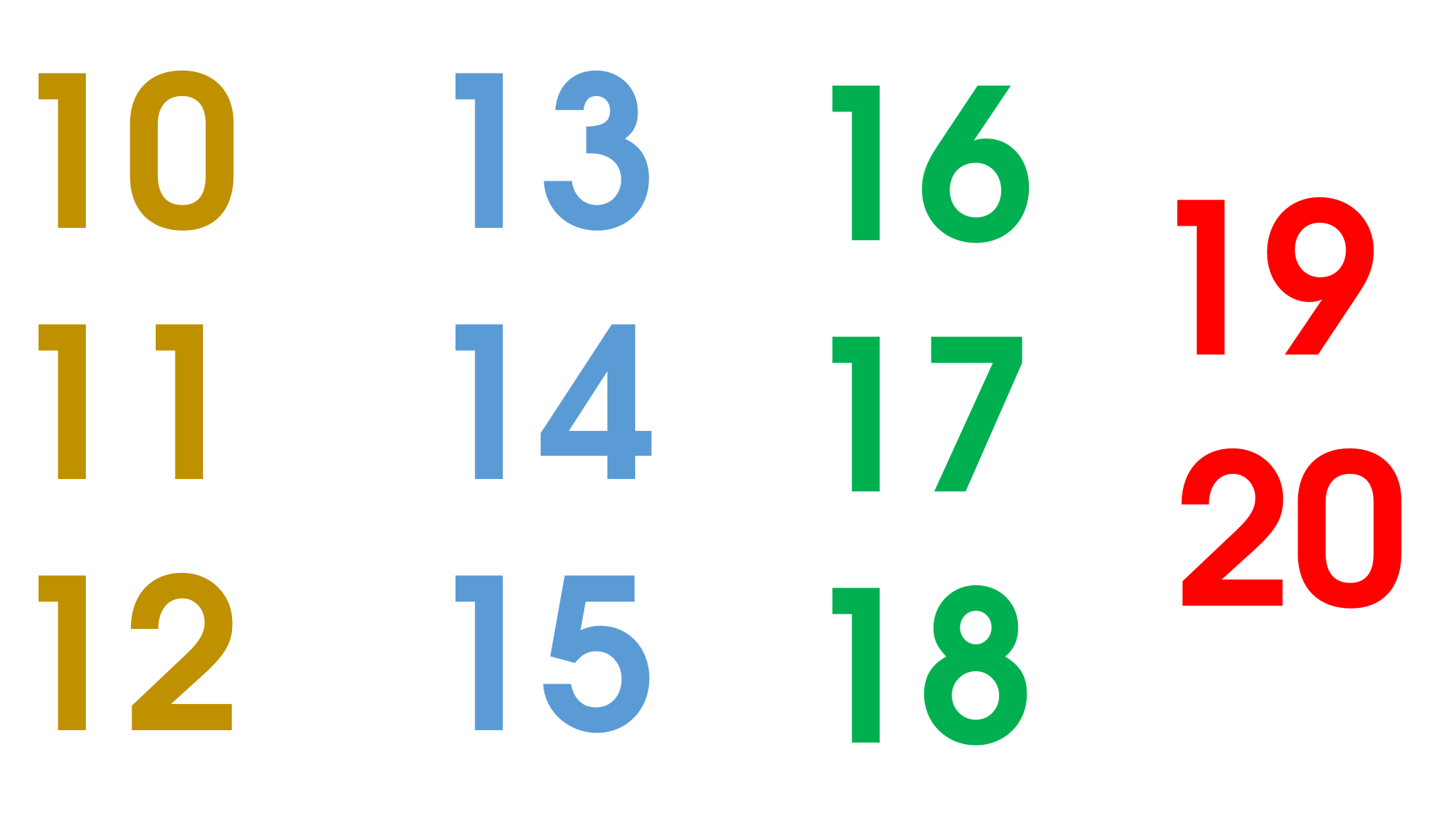

10
11
12
13
14
15

16
17
18

19
20